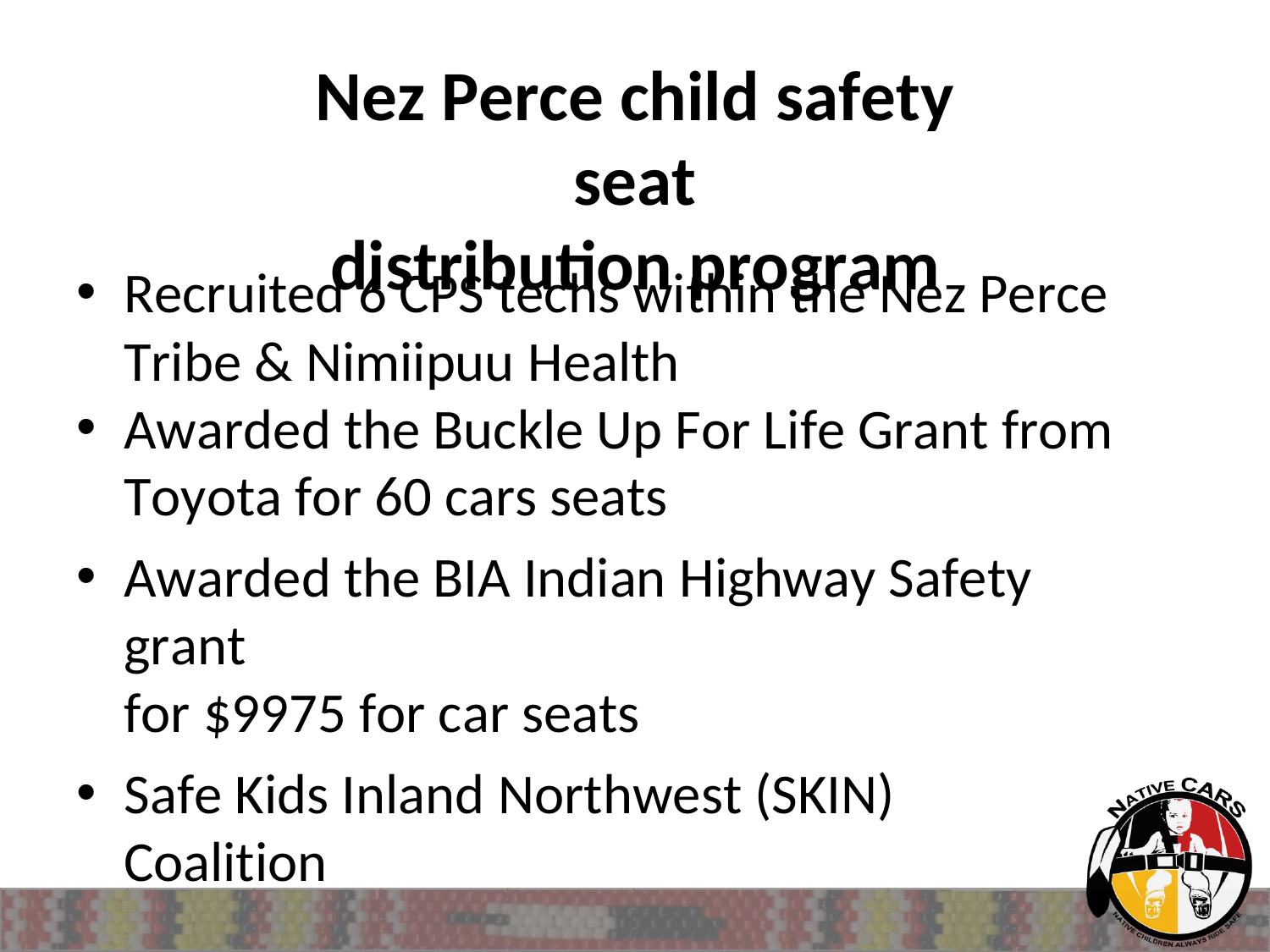

# Nez Perce child safety seat
distribution program
Recruited 6 CPS techs within the Nez Perce Tribe & Nimiipuu Health
Awarded the Buckle Up For Life Grant from
Toyota for 60 cars seats
Awarded the BIA Indian Highway Safety grant
for $9975 for car seats
Safe Kids Inland Northwest (SKIN)
Coalition